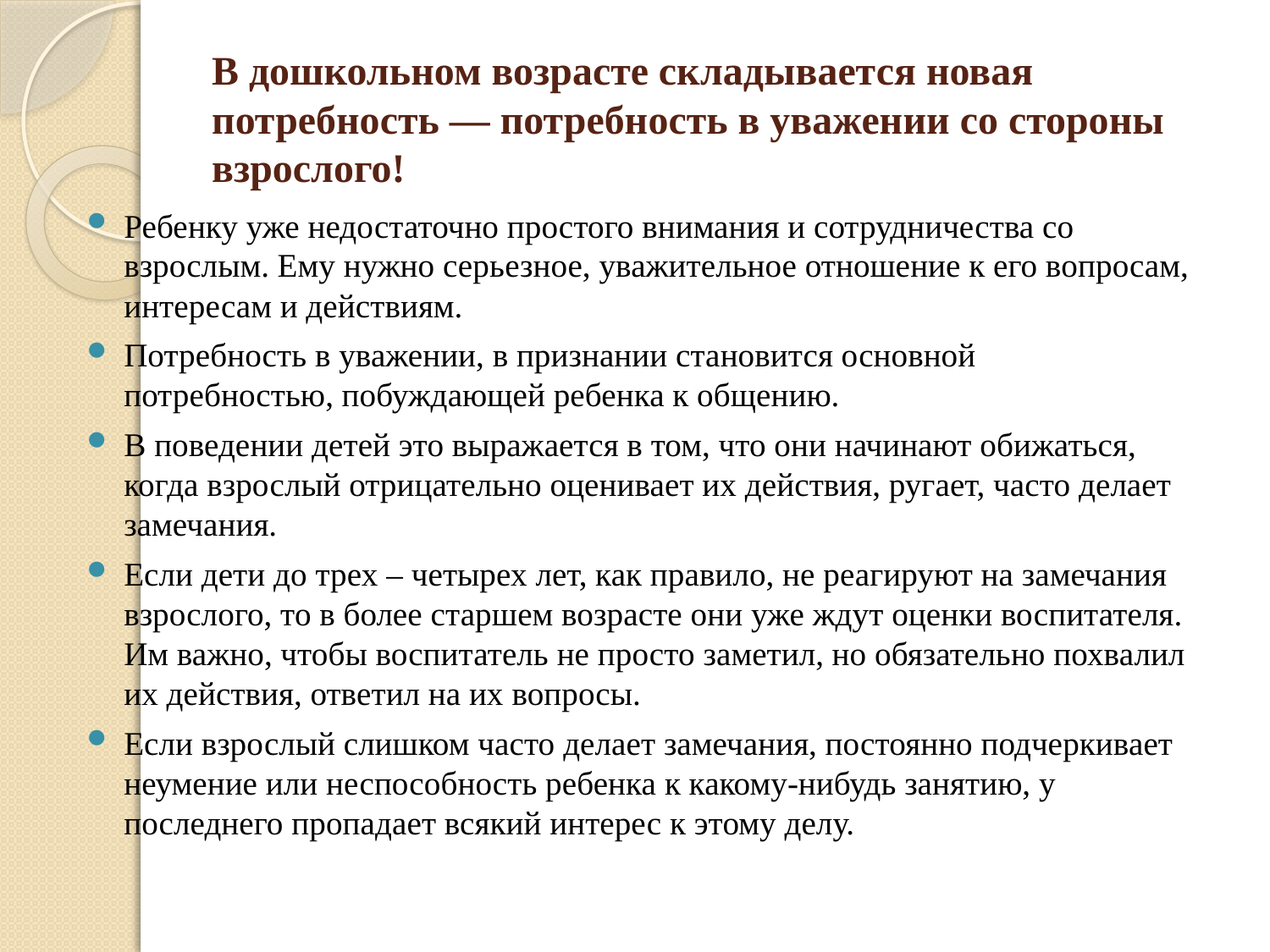

# В дошкольном возрасте складывается новая потребность — потребность в уважении со стороны взрослого!
Ребенку уже недостаточно простого внимания и сотрудничества со взрослым. Ему нужно серьезное, уважительное отношение к его вопросам, интересам и действиям.
Потребность в уважении, в признании становится основной потребностью, побуждающей ребенка к общению.
В поведении детей это выражается в том, что они начинают обижаться, когда взрослый отрицательно оценивает их действия, ругает, часто делает замечания.
Если дети до трех – четырех лет, как правило, не реагируют на замечания взрослого, то в более старшем возрасте они уже ждут оценки воспитателя. Им важно, чтобы воспитатель не просто заметил, но обязательно похвалил их действия, ответил на их вопросы.
Если взрослый слишком часто делает замечания, постоянно подчеркивает неумение или неспособность ребенка к какому-нибудь занятию, у последнего пропадает всякий интерес к этому делу.